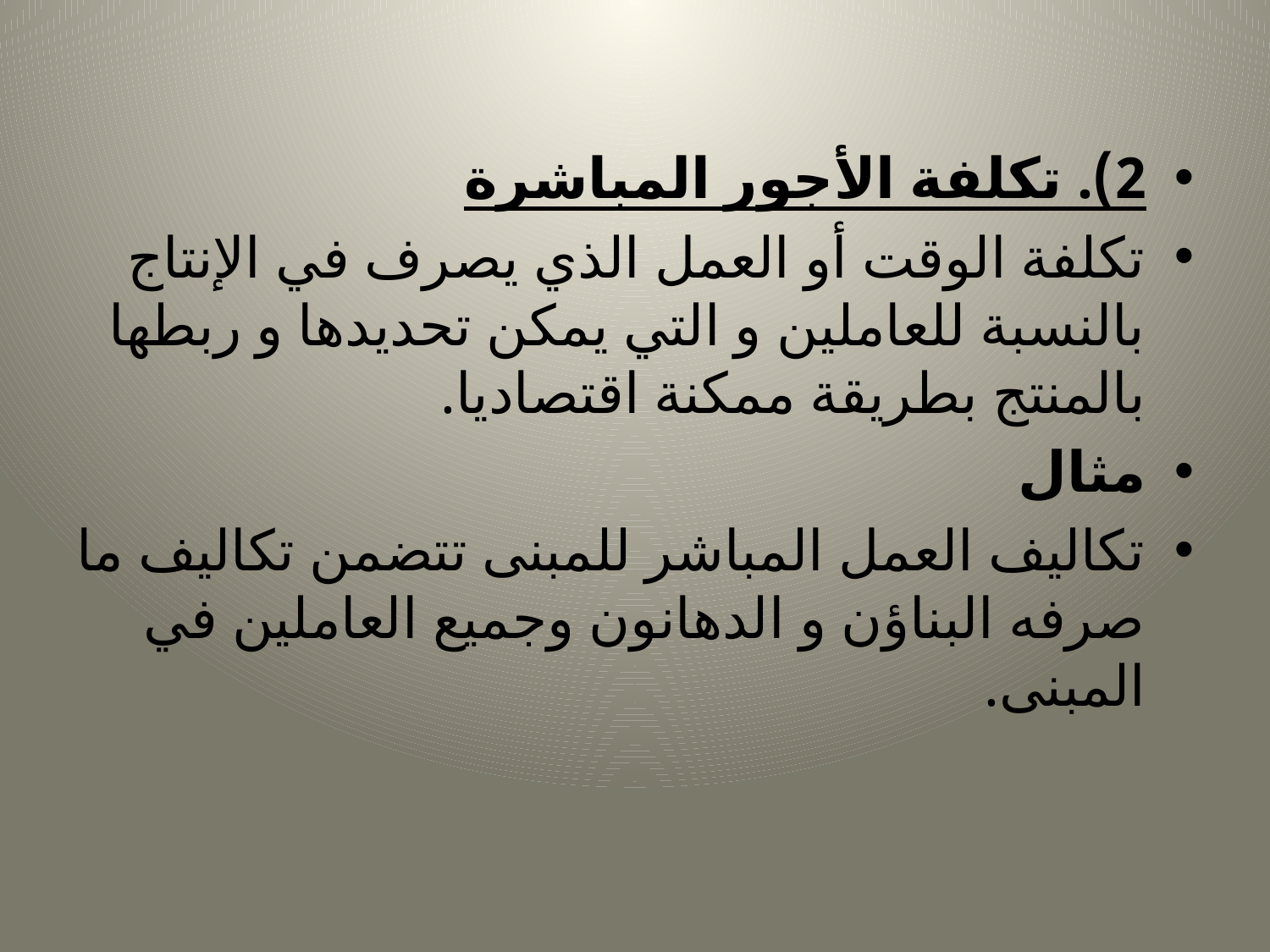

#
2). تكلفة الأجور المباشرة
تكلفة الوقت أو العمل الذي يصرف في الإنتاج بالنسبة للعاملين و التي يمكن تحديدها و ربطها بالمنتج بطريقة ممكنة اقتصاديا.
مثال
تكاليف العمل المباشر للمبنى تتضمن تكاليف ما صرفه البناؤن و الدهانون وجميع العاملين في المبنى.